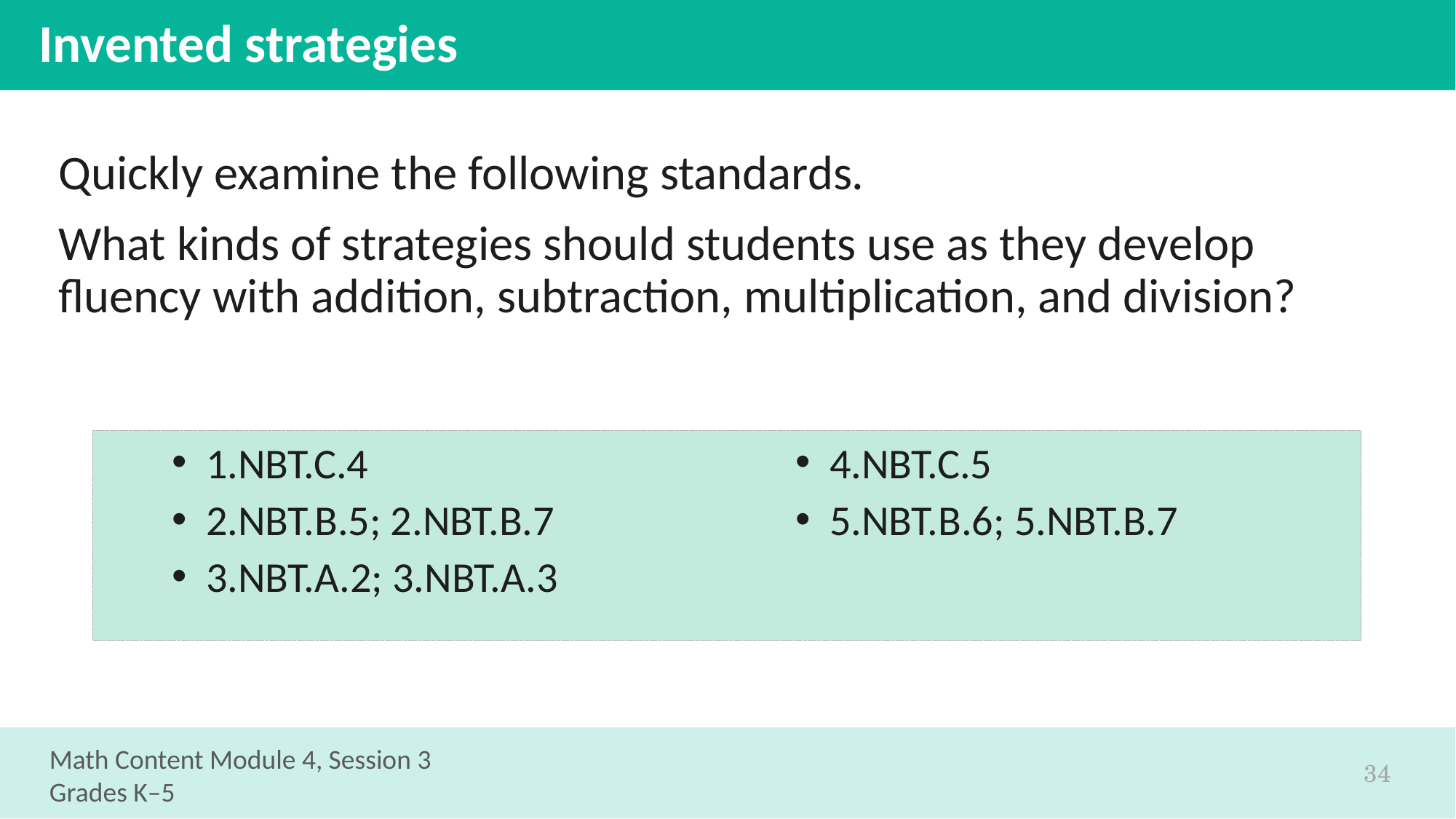

# Invented strategies
Quickly examine the following standards.
What kinds of strategies should students use as they develop fluency with addition, subtraction, multiplication, and division?
1.NBT.C.4
2.NBT.B.5; 2.NBT.B.7
3.NBT.A.2; 3.NBT.A.3
4.NBT.C.5
5.NBT.B.6; 5.NBT.B.7
Math Content Module 4, Session 3
Grades K–5
34